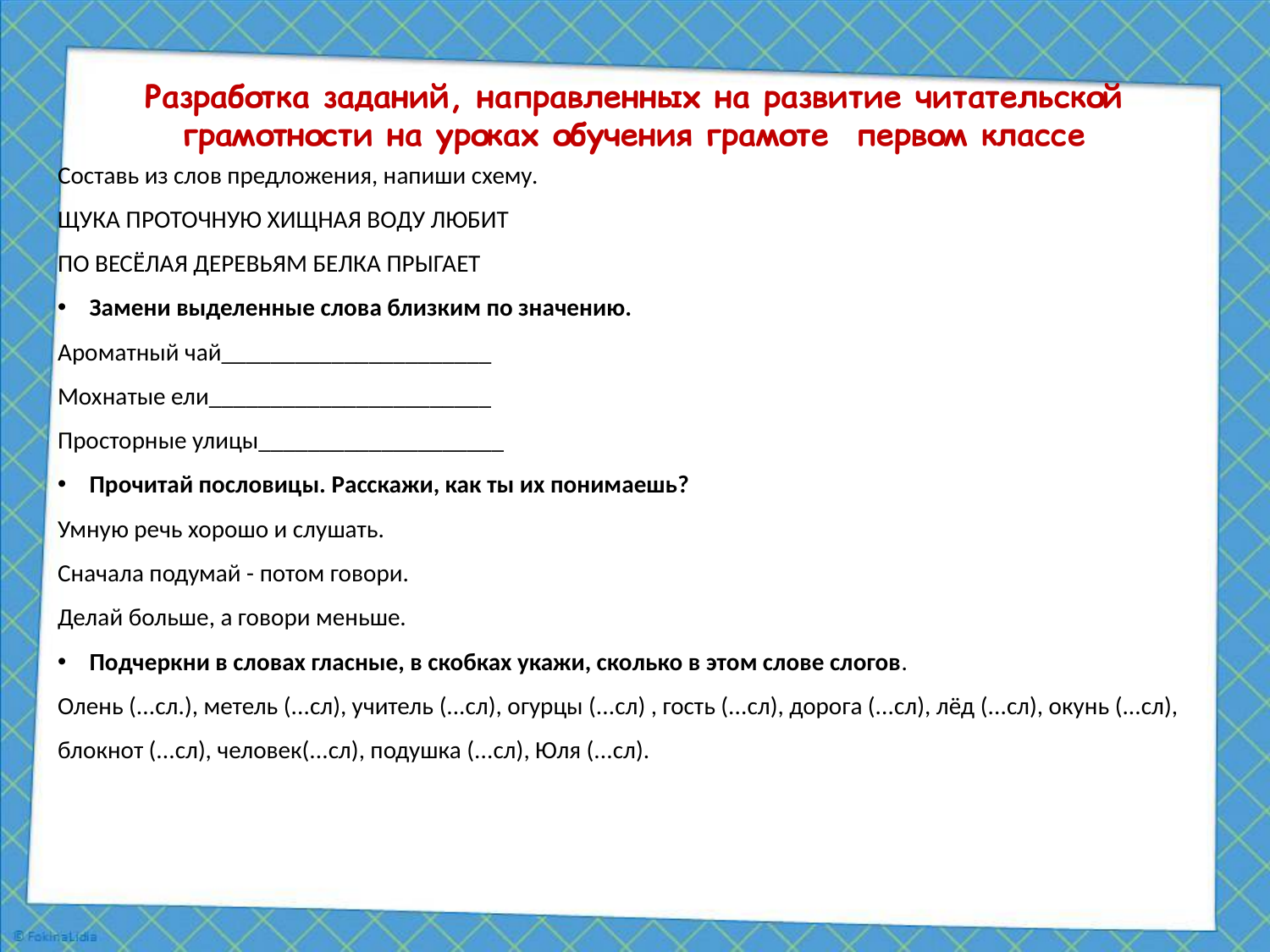

# Разработка заданий, направленных на развитие читательской грамотности на уроках обучения грамоте  первом классе
Составь из слов предложения, напиши схему.
ЩУКА ПРОТОЧНУЮ ХИЩНАЯ ВОДУ ЛЮБИТ
ПО ВЕСЁЛАЯ ДЕРЕВЬЯМ БЕЛКА ПРЫГАЕТ
Замени выделенные слова близким по значению.
Ароматный чай______________________
Мохнатые ели_______________________
Просторные улицы____________________
Прочитай пословицы. Расскажи, как ты их понимаешь?
Умную речь хорошо и слушать.
Сначала подумай - потом говори.
Делай больше, а говори меньше.
Подчеркни в словах гласные, в скобках укажи, сколько в этом слове слогов.
Олень (...сл.), метель (...сл), учитель (...сл), огурцы (...сл) , гость (...сл), дорога (...сл), лёд (...сл), окунь (...сл),
блокнот (...сл), человек(...сл), подушка (...сл), Юля (...сл).